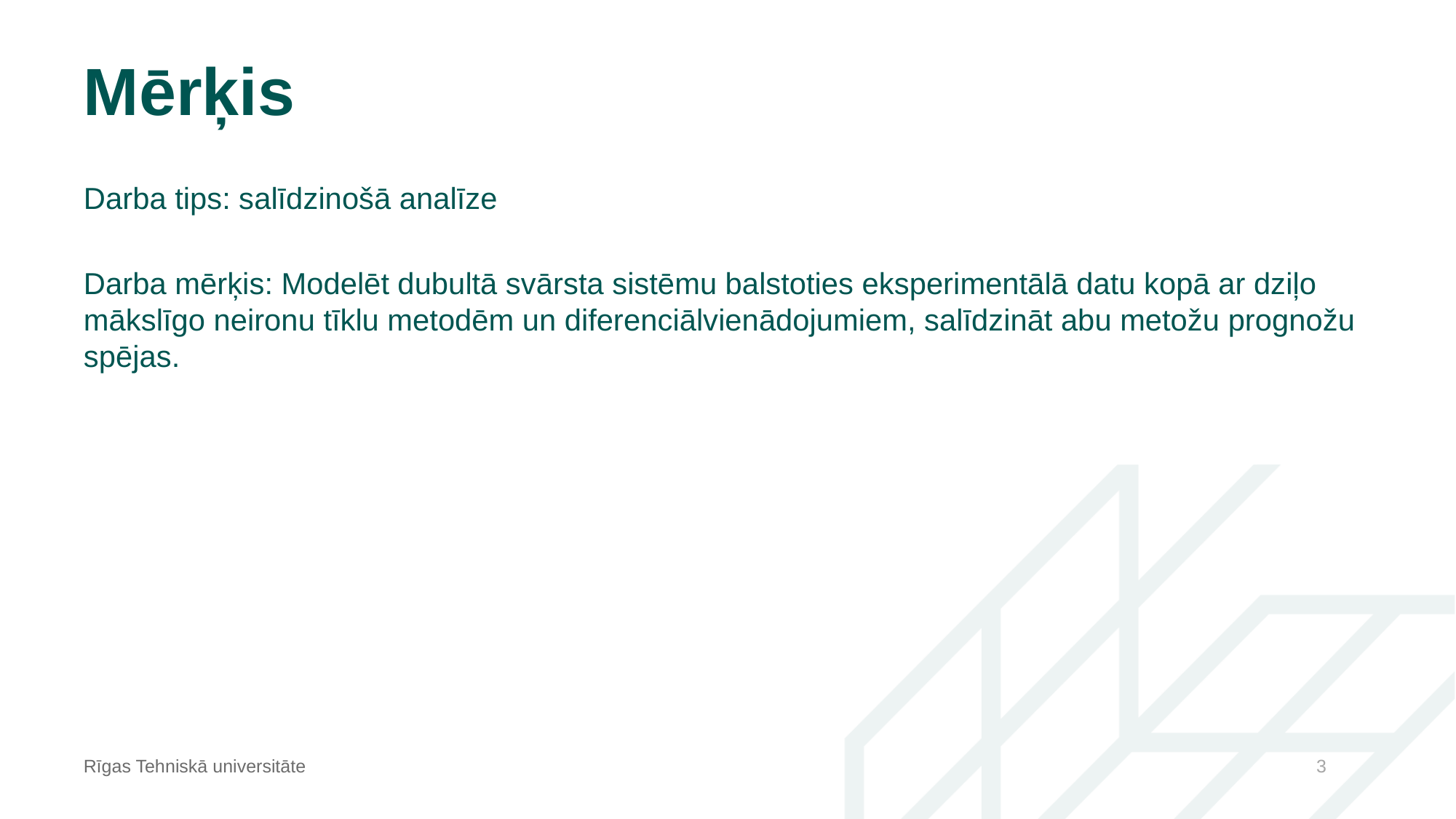

# Mērķis
Darba tips: salīdzinošā analīze

Darba mērķis: Modelēt dubultā svārsta sistēmu balstoties eksperimentālā datu kopā ar dziļo mākslīgo neironu tīklu metodēm un diferenciālvienādojumiem, salīdzināt abu metožu prognožu spējas.
Rīgas Tehniskā universitāte